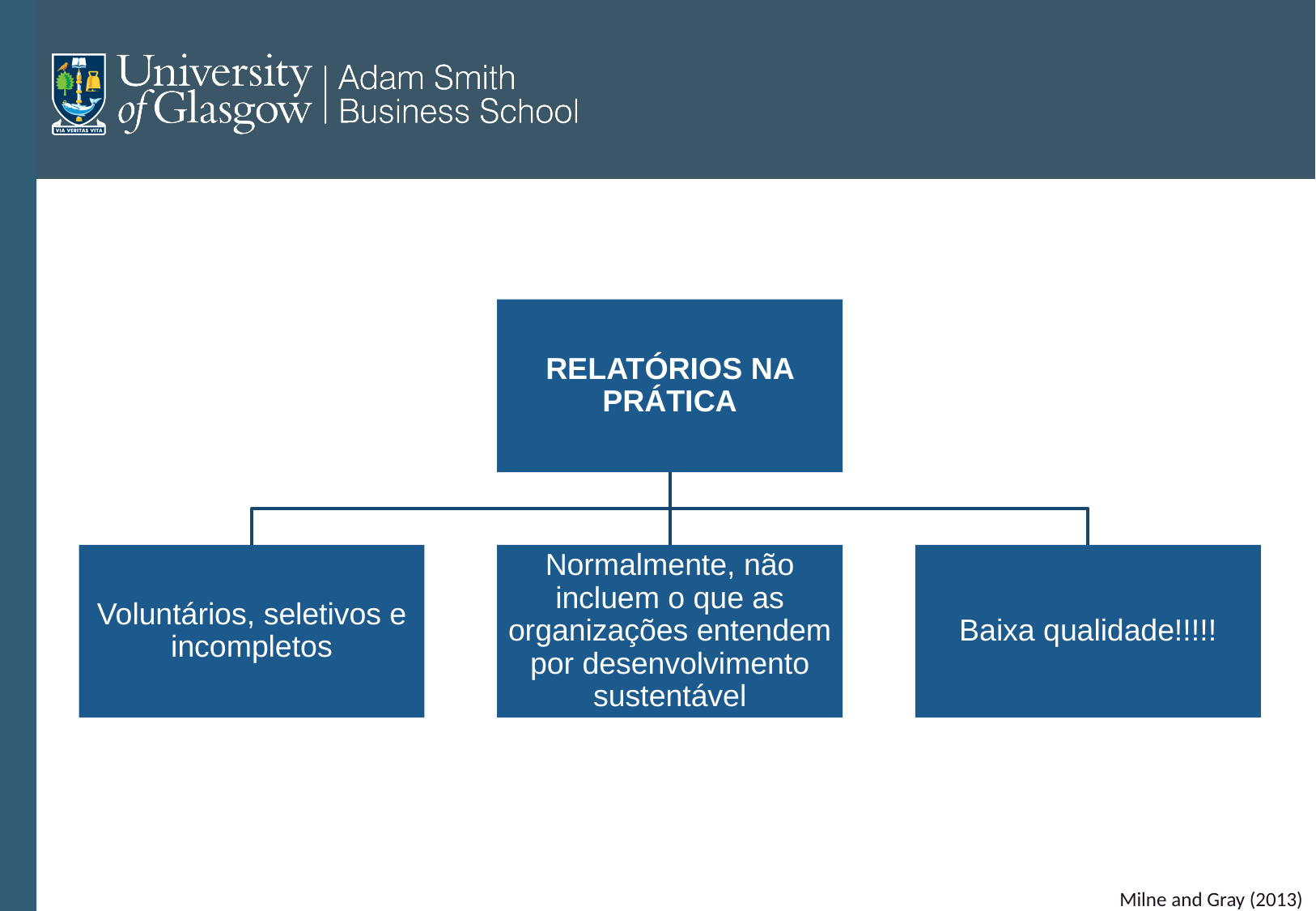

RELATÓRIOS NA PRÁTICA
Voluntários, seletivos e incompletos
Normalmente, não incluem o que as organizações entendem por desenvolvimento sustentável
Baixa qualidade!!!!!
Milne and Gray (2013)